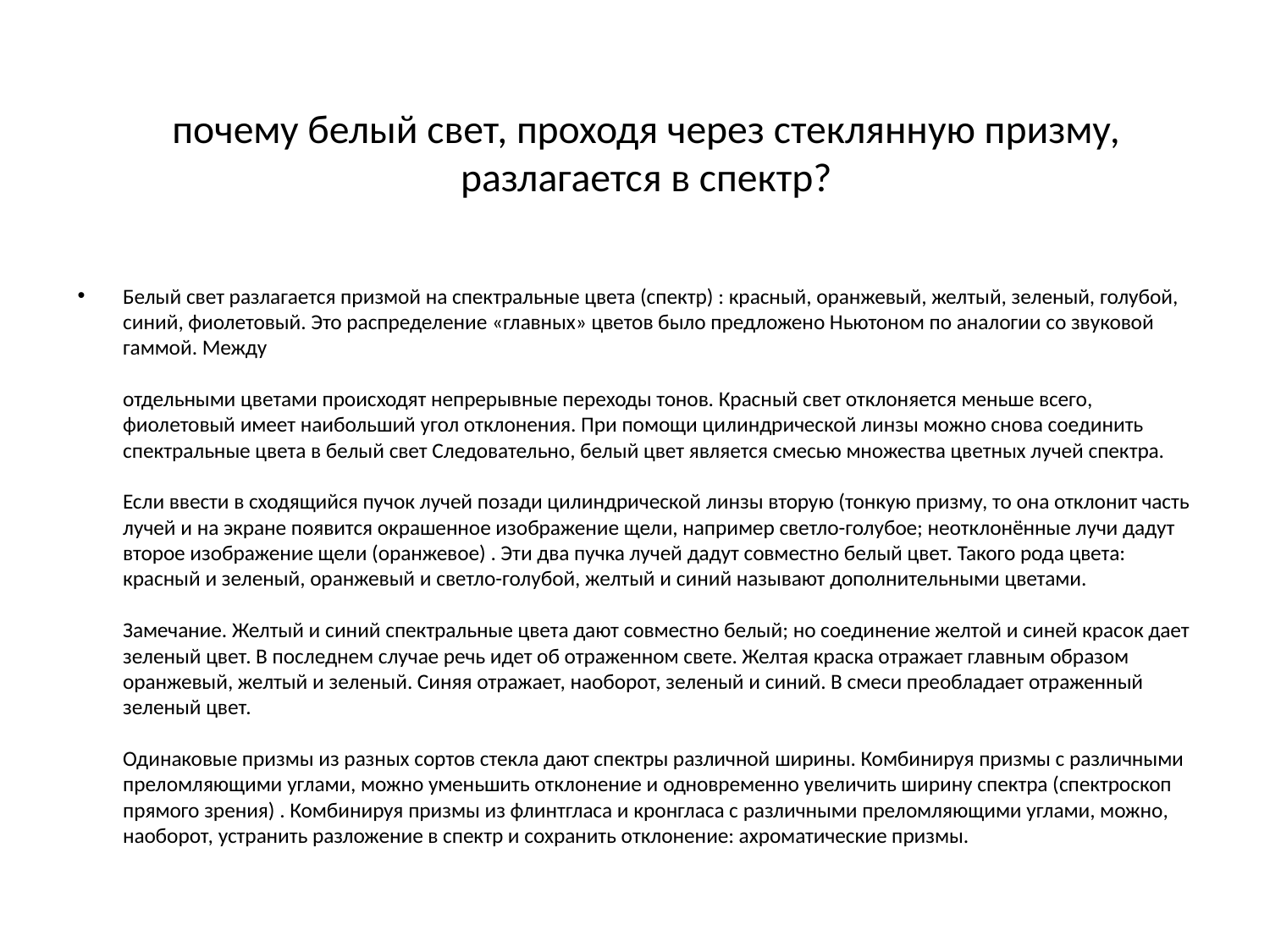

# почему белый свет, проходя через стеклянную призму, разлагается в спектр?
Белый свет разлагается призмой на спектральные цвета (спектр) : красный, оранжевый, желтый, зеленый, голубой, синий, фиолетовый. Это распределение «главных» цветов было предложено Ньютоном по аналогии со звуковой гаммой. Между
отдельными цветами происходят непрерывные переходы тонов. Красный свет отклоняется меньше всего, фиолетовый имеет наибольший угол отклонения. При помощи цилиндрической линзы можно снова соединить спектральные цвета в белый свет Следовательно, белый цвет является смесью множества цветных лучей спектра.
Если ввести в сходящийся пучок лучей позади цилиндрической линзы вторую (тонкую призму, то она отклонит часть лучей и на экране появится окрашенное изображение щели, например светло-голубое; неотклонённые лучи дадут второе изображение щели (оранжевое) . Эти два пучка лучей дадут совместно белый цвет. Такого рода цвета: красный и зеленый, оранжевый и светло-голубой, желтый и синий называют дополнительными цветами.
Замечание. Желтый и синий спектральные цвета дают совместно белый; но соединение желтой и синей красок дает зеленый цвет. В последнем случае речь идет об отраженном свете. Желтая краска отражает главным образом оранжевый, желтый и зеленый. Синяя отражает, наоборот, зеленый и синий. В смеси преобладает отраженный зеленый цвет.
Одинаковые призмы из разных сортов стекла дают спектры различной ширины. Комбинируя призмы с различными преломляющими углами, можно уменьшить отклонение и одновременно увеличить ширину спектра (спектроскоп прямого зрения) . Комбинируя призмы из флинтгласа и кронгласа с различными преломляющими углами, можно, наоборот, устранить разложение в спектр и сохранить отклонение: ахроматические призмы.